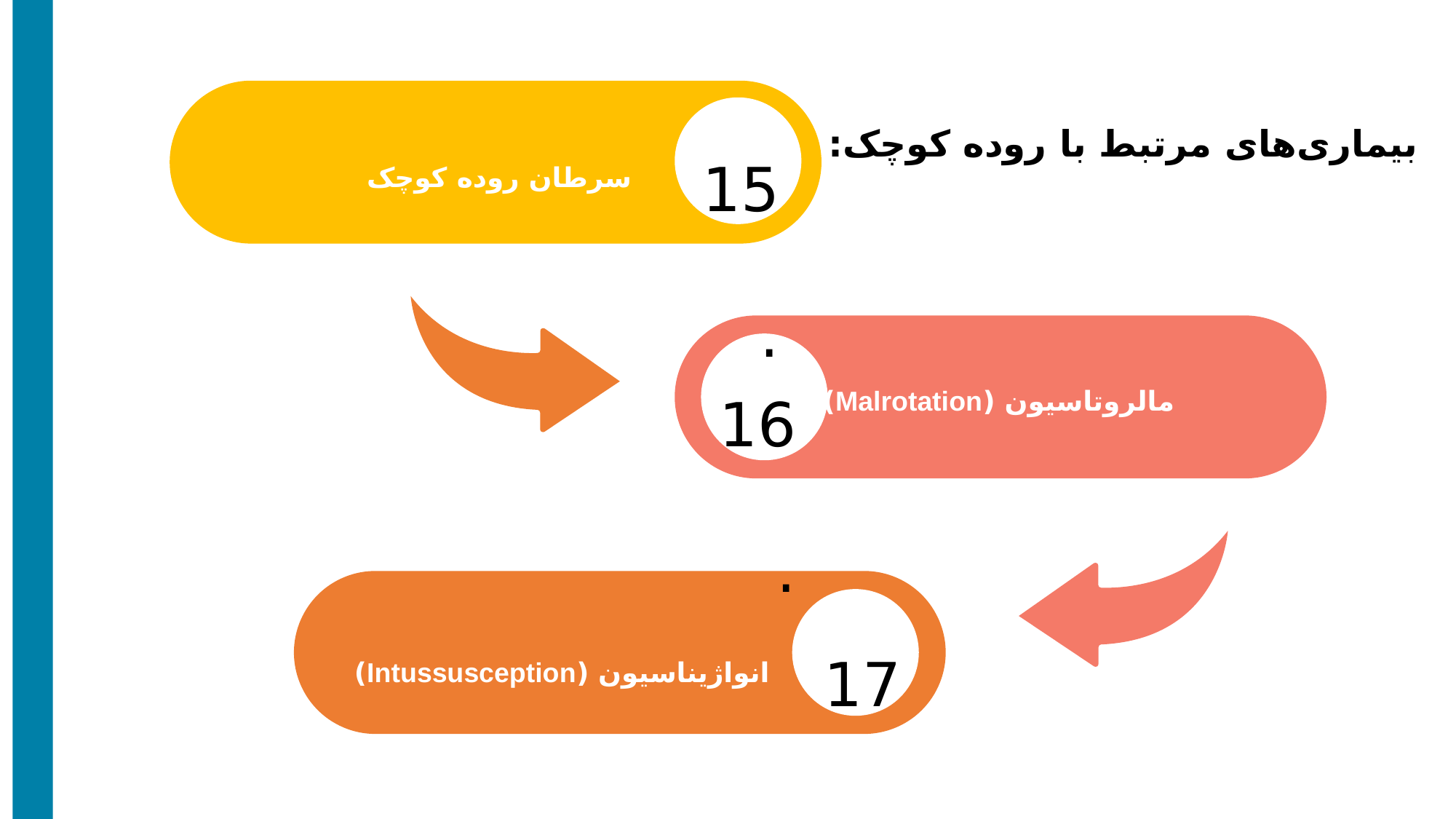

15.

بیماری‌های مرتبط با روده کوچک:
سرطان روده کوچک

16.

مالروتاسيون (Malrotation)

17.

انواژیناسیون (Intussusception)